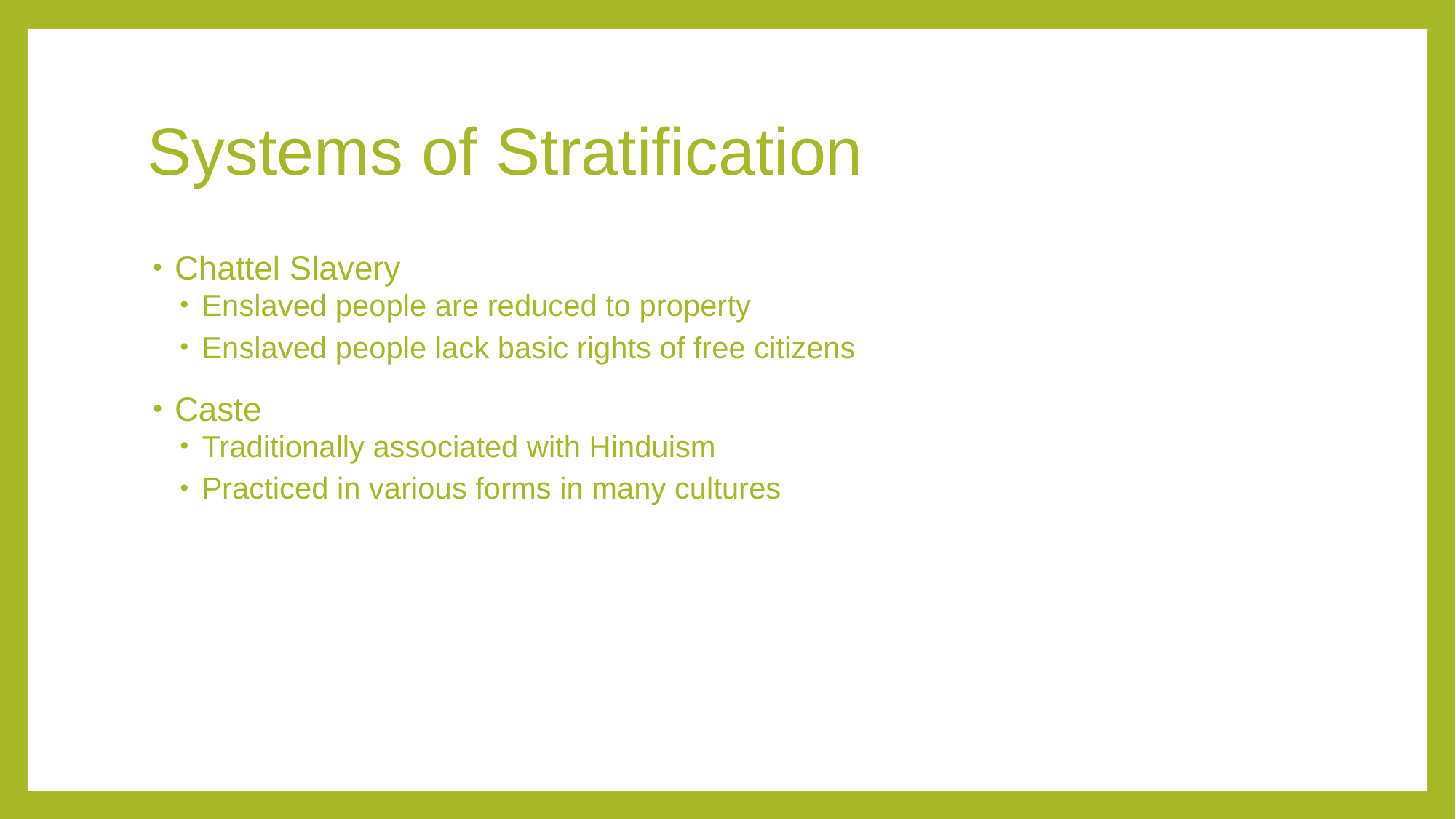

# Systems of Stratification
Chattel Slavery
Enslaved people are reduced to property
Enslaved people lack basic rights of free citizens
Caste
Traditionally associated with Hinduism
Practiced in various forms in many cultures